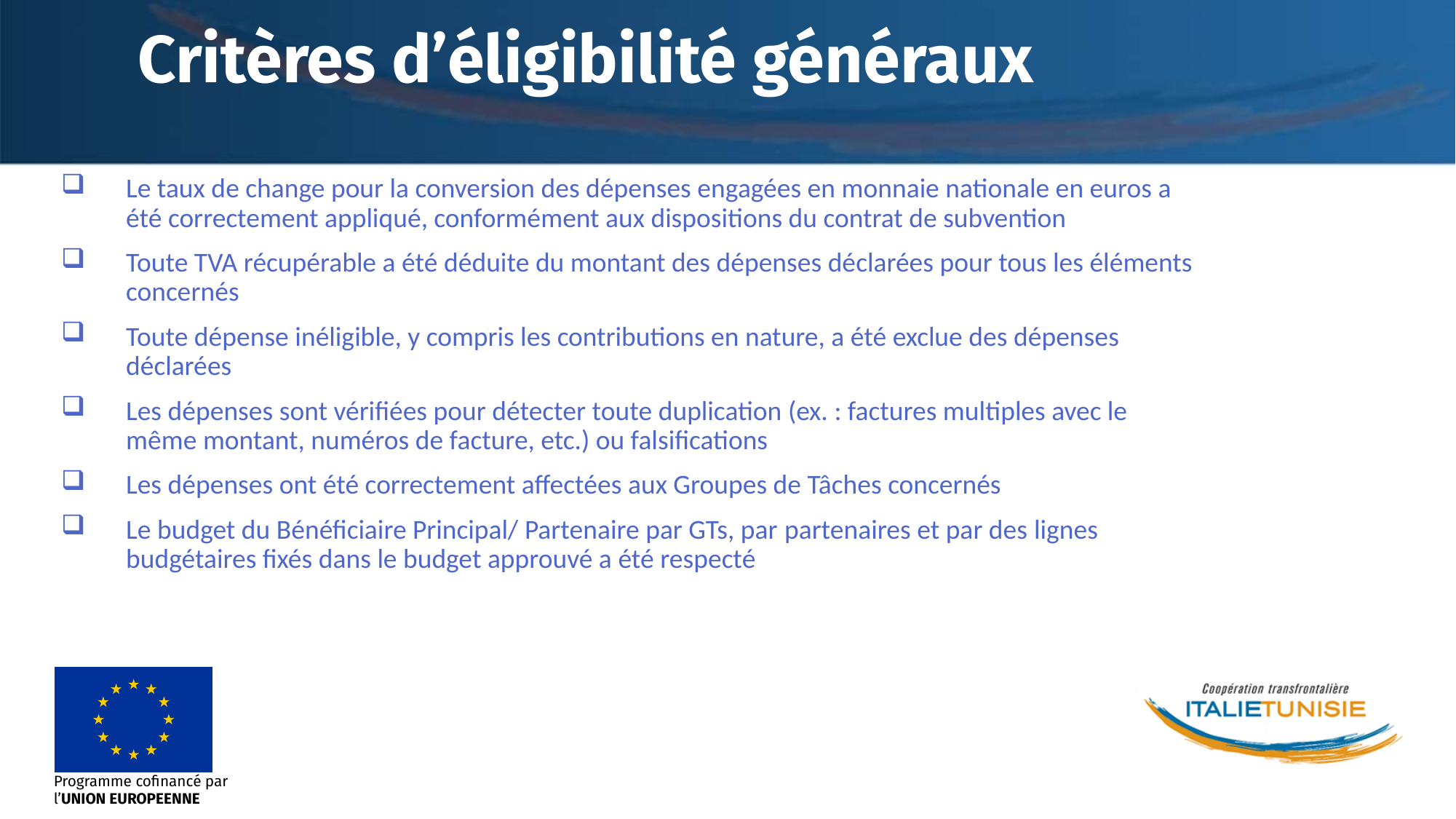

Critères d’éligibilité généraux
#
Le taux de change pour la conversion des dépenses engagées en monnaie nationale en euros a été correctement appliqué, conformément aux dispositions du contrat de subvention
Toute TVA récupérable a été déduite du montant des dépenses déclarées pour tous les éléments concernés
Toute dépense inéligible, y compris les contributions en nature, a été exclue des dépenses déclarées
Les dépenses sont vérifiées pour détecter toute duplication (ex. : factures multiples avec le même montant, numéros de facture, etc.) ou falsifications
Les dépenses ont été correctement affectées aux Groupes de Tâches concernés
Le budget du Bénéficiaire Principal/ Partenaire par GTs, par partenaires et par des lignes budgétaires fixés dans le budget approuvé a été respecté